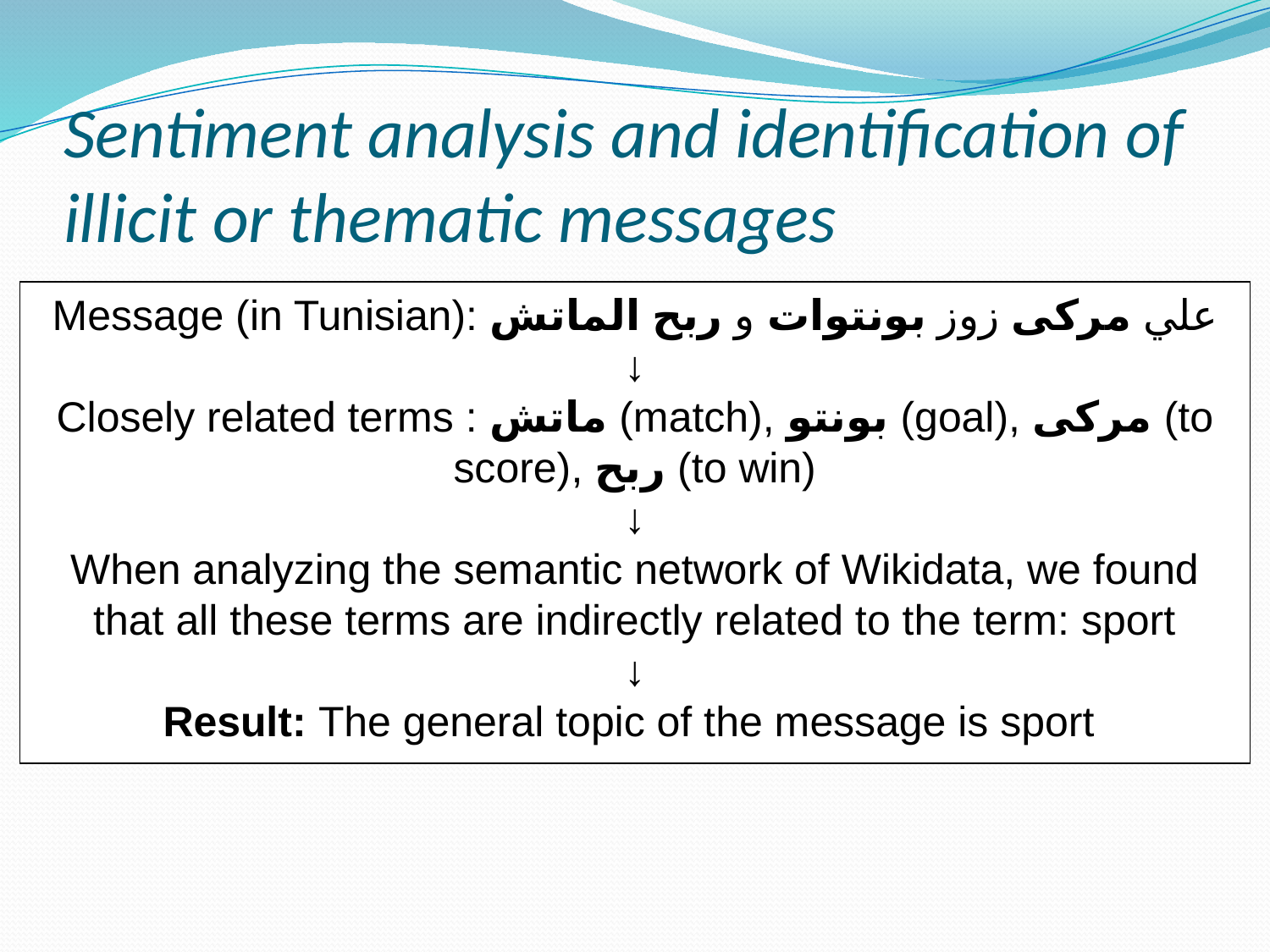

# Sentiment analysis and identification of illicit or thematic messages
Message (in Tunisian): علي مركى زوز بونتوات و ربح الماتش
↓
Closely related terms : ماتش (match), بونتو (goal), مركى (to score), ربح (to win)
↓
When analyzing the semantic network of Wikidata, we found that all these terms are indirectly related to the term: sport
↓
Result: The general topic of the message is sport